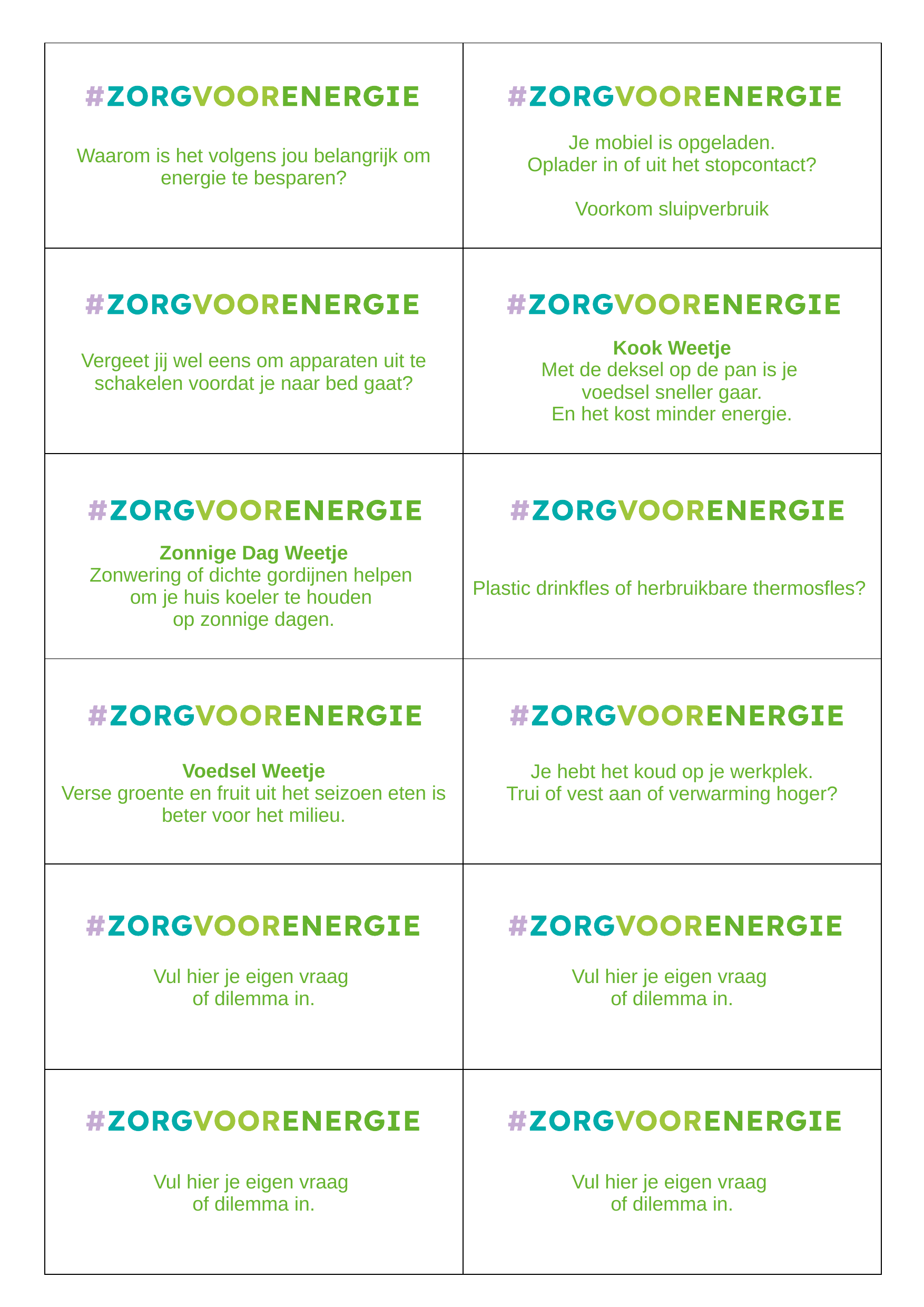

| Waarom is het volgens jou belangrijk om energie te besparen? | Je mobiel is opgeladen. Oplader in of uit het stopcontact?   Voorkom sluipverbruik |
| --- | --- |
| Vergeet jij wel eens om apparaten uit te schakelen voordat je naar bed gaat? | Kook Weetje Met de deksel op de pan is je voedsel sneller gaar. En het kost minder energie. |
| Zonnige Dag Weetje Zonwering of dichte gordijnen helpen om je huis koeler te houden op zonnige dagen. | Plastic drinkfles of herbruikbare thermosfles? |
| Voedsel Weetje Verse groente en fruit uit het seizoen eten is beter voor het milieu. | Je hebt het koud op je werkplek. Trui of vest aan of verwarming hoger? |
| Vul hier je eigen vraag of dilemma in. | Vul hier je eigen vraag of dilemma in. |
| Vul hier je eigen vraag of dilemma in. | Vul hier je eigen vraag of dilemma in. |